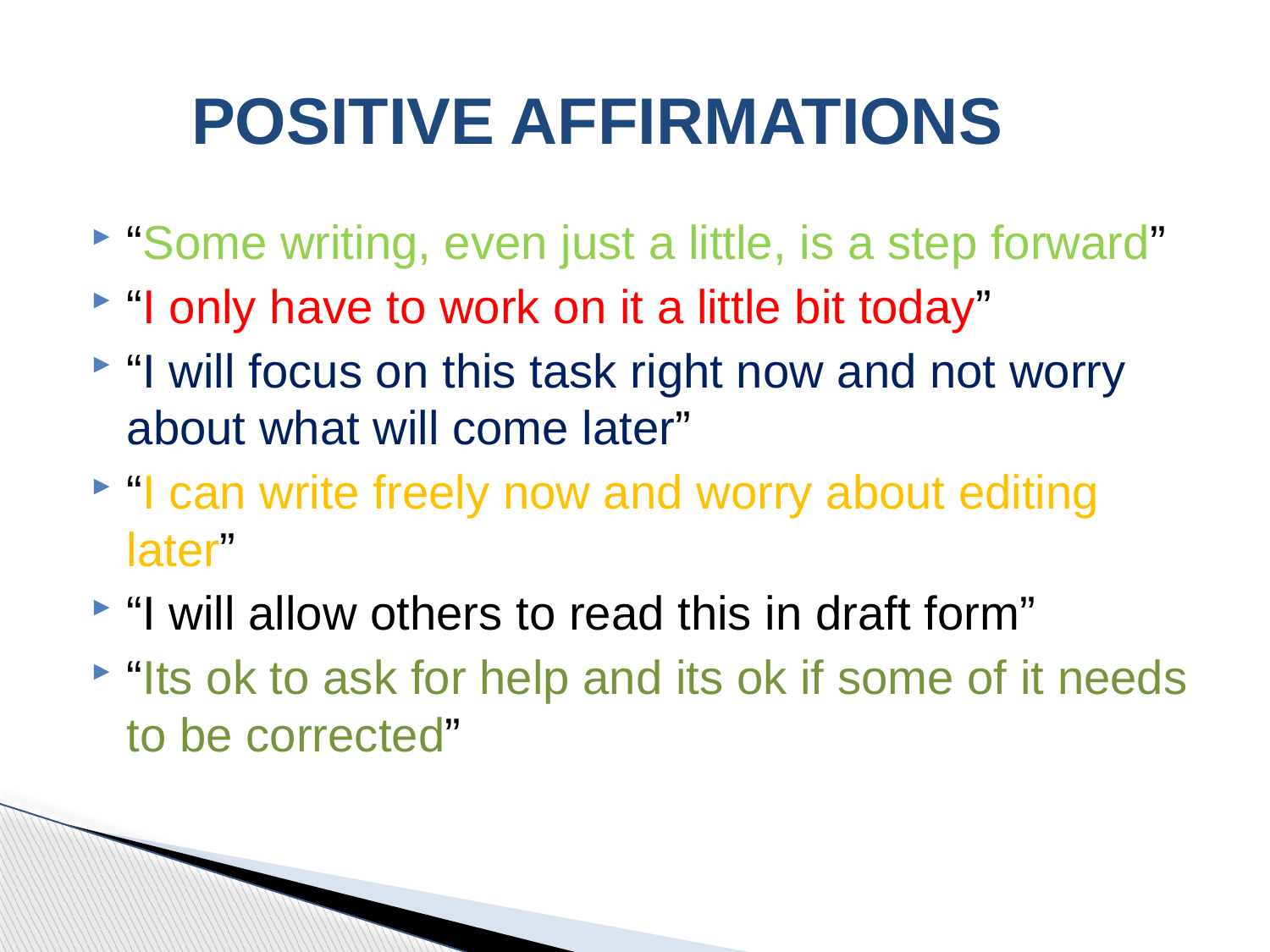

# POSITIVE AFFIRMATIONS
“Some writing, even just a little, is a step forward”
“I only have to work on it a little bit today”
“I will focus on this task right now and not worry about what will come later”
“I can write freely now and worry about editing later”
“I will allow others to read this in draft form”
“Its ok to ask for help and its ok if some of it needs to be corrected”